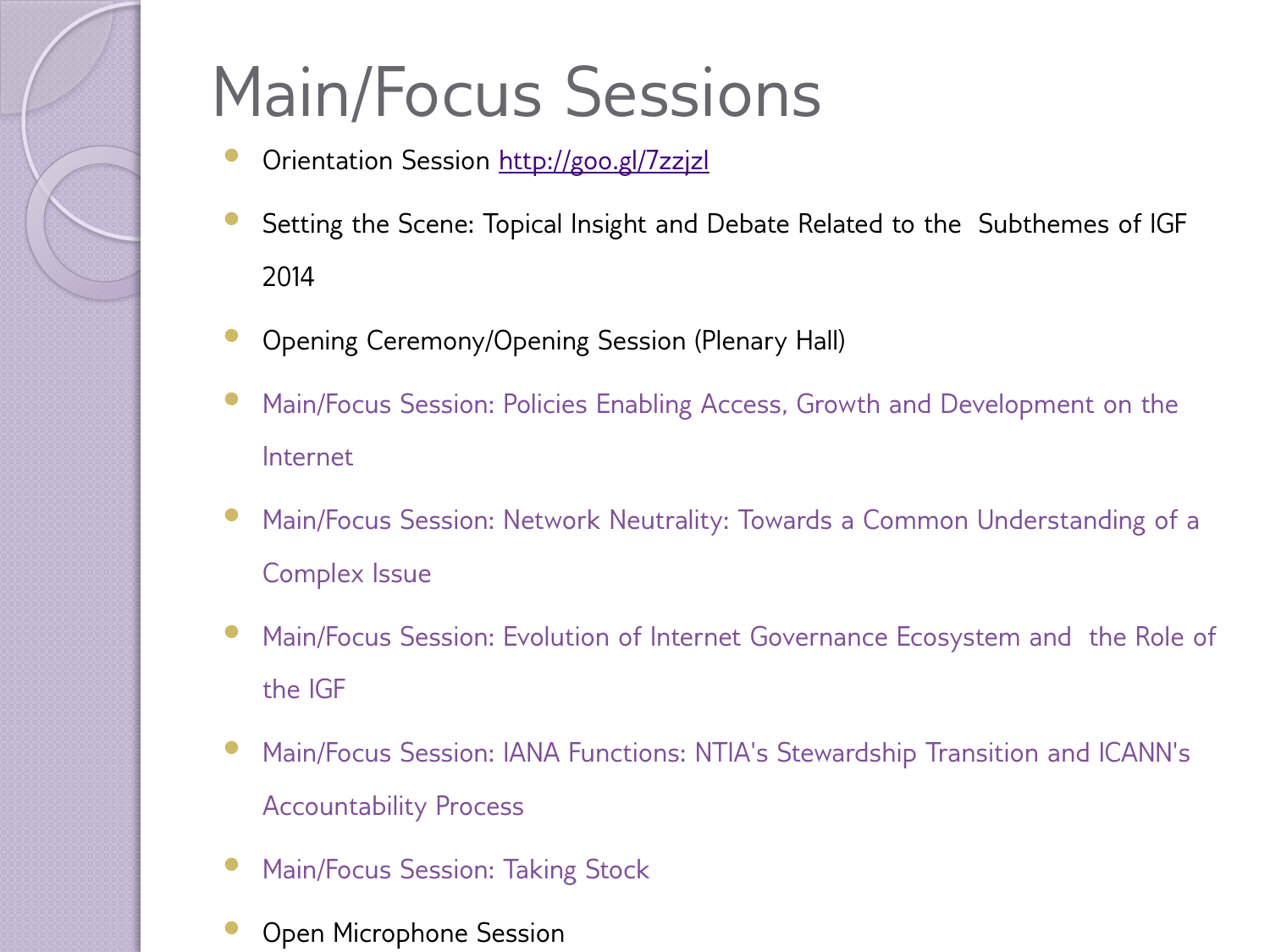

# Main/Focus Sessions
Orientation Session http://goo.gl/7zzjzI
Setting the Scene: Topical Insight and Debate Related to the  Subthemes of IGF 2014
Opening Ceremony/Opening Session (Plenary Hall)
Main/Focus Session: Policies Enabling Access, Growth and Development on the Internet
Main/Focus Session: Network Neutrality: Towards a Common Understanding of a Complex Issue
Main/Focus Session: Evolution of Internet Governance Ecosystem and  the Role of the IGF
Main/Focus Session: IANA Functions: NTIA's Stewardship Transition and ICANN's Accountability Process
Main/Focus Session: Taking Stock
Open Microphone Session
Closing Ceremony